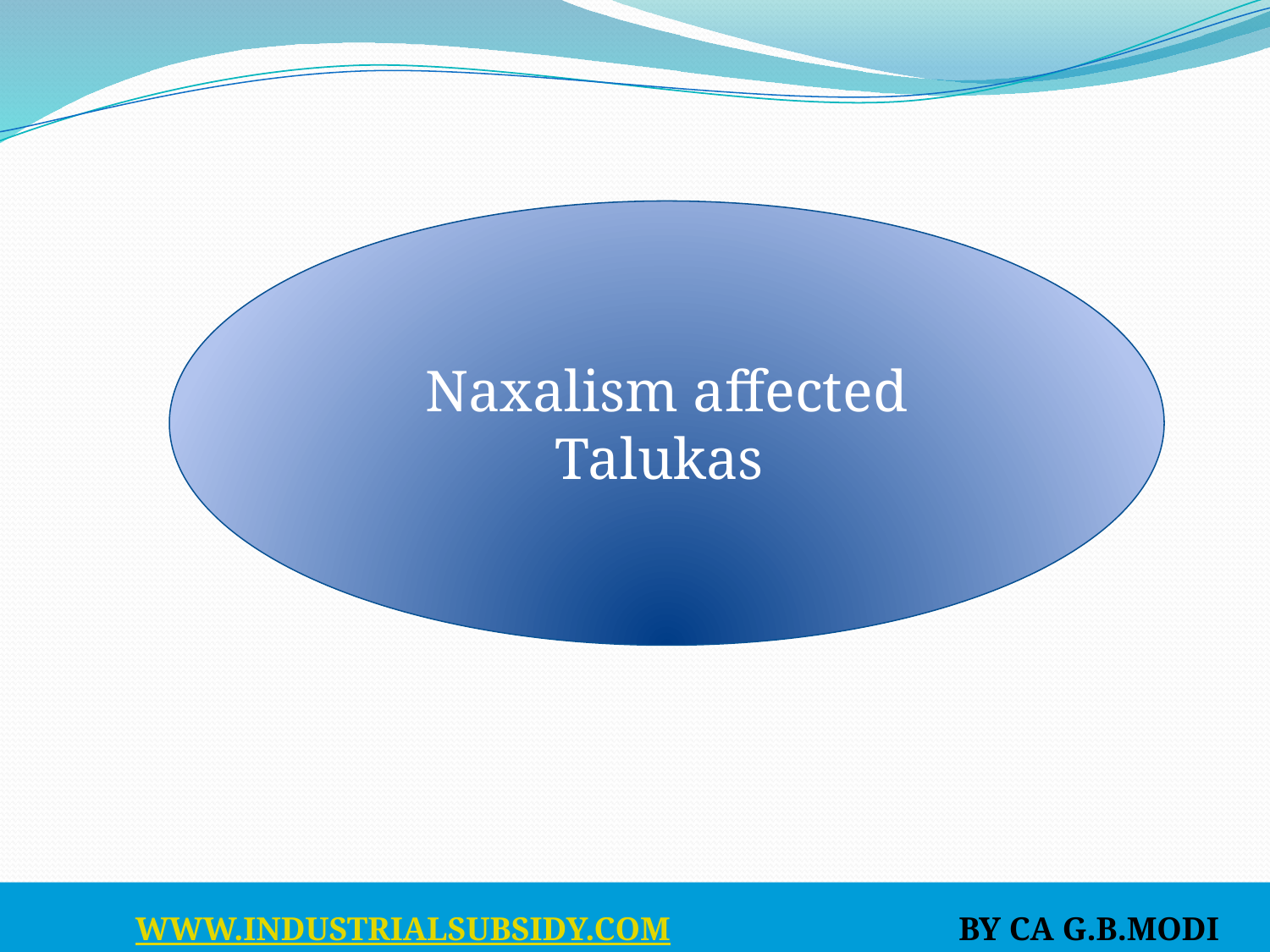

Naxalism affected Talukas
 WWW.INDUSTRIALSUBSIDY.COM                                   BY CA G.B.MODI